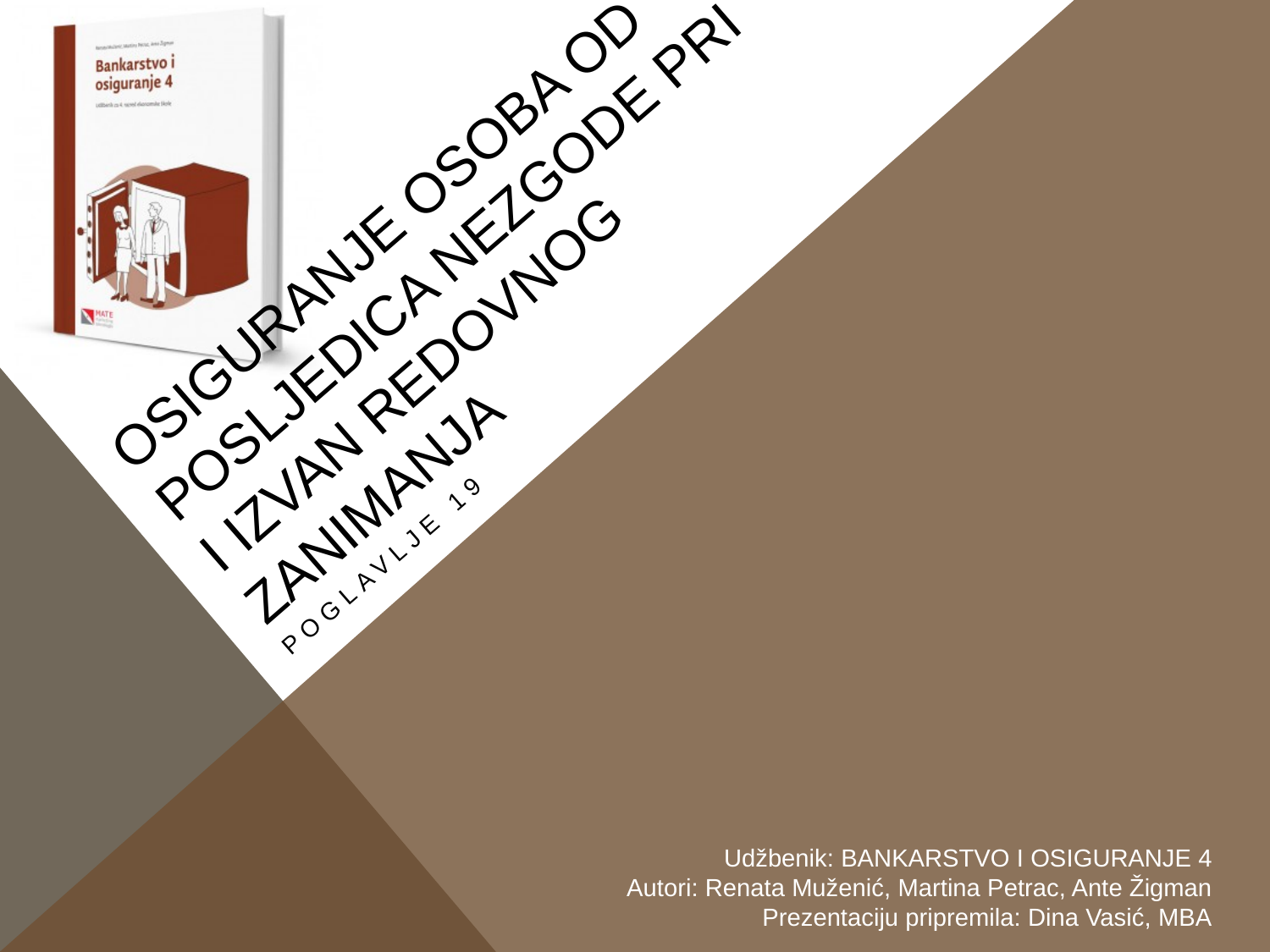

# Osiguranje osoba od posljedica nezgode pri i izvan redovnog zanimanja
POGLAVLJE 19
Udžbenik: BANKARSTVO I OSIGURANJE 4
Autori: Renata Muženić, Martina Petrac, Ante Žigman
Prezentaciju pripremila: Dina Vasić, MBA